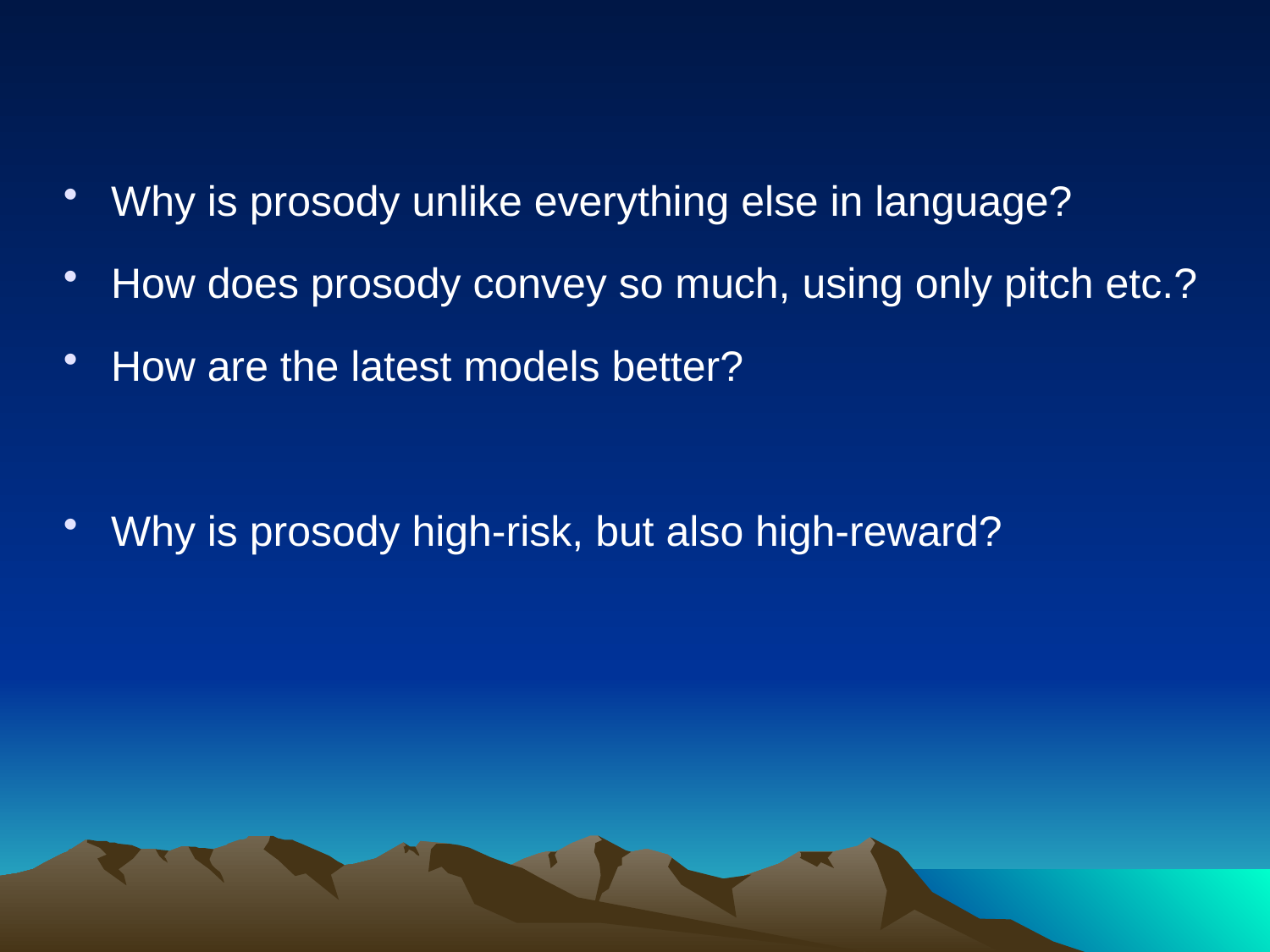

Why is prosody unlike everything else in language?
How does prosody convey so much, using only pitch etc.?
How are the latest models better?

Why is prosody high-risk, but also high-reward?